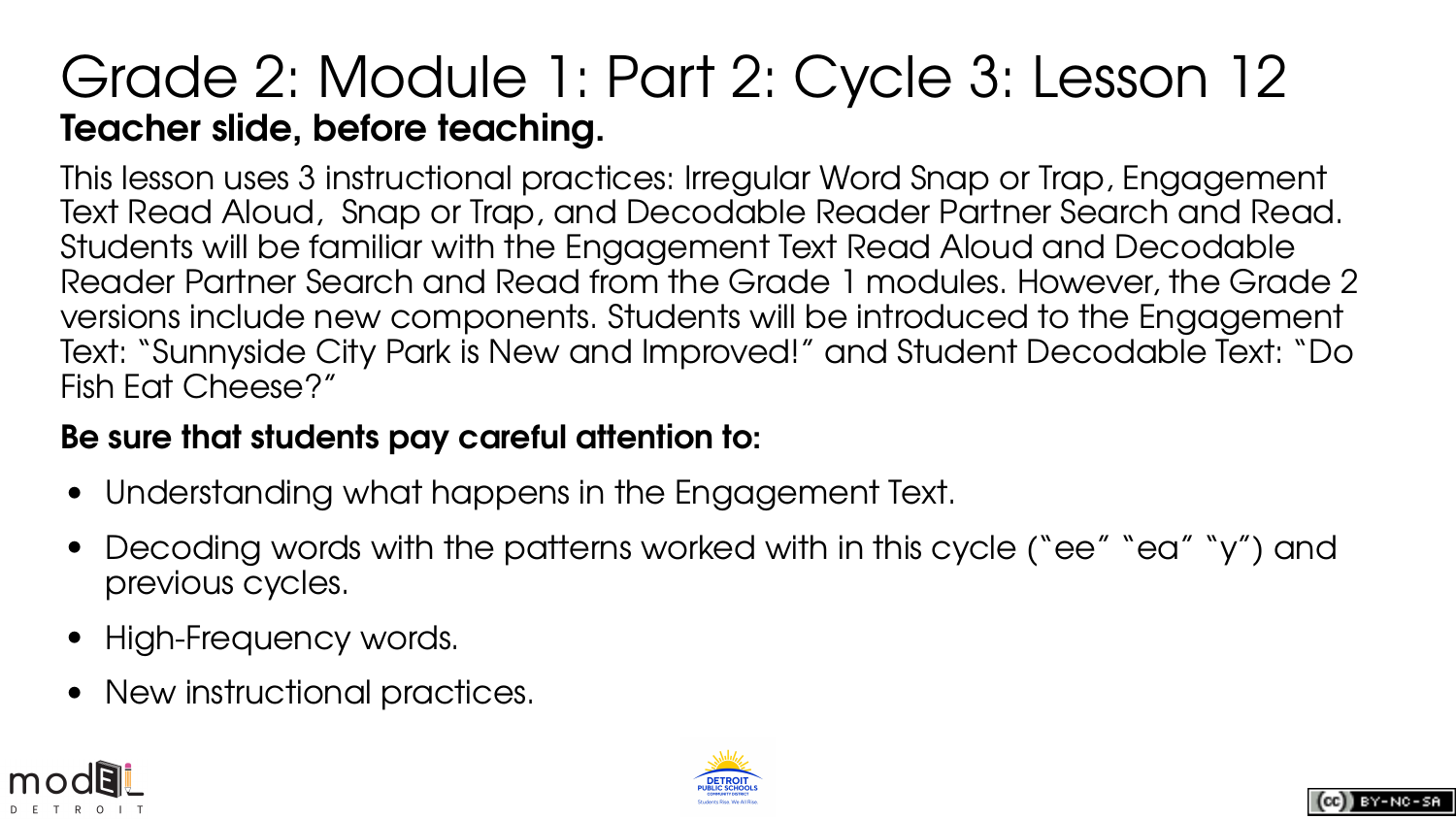

# Grade 2: Module 1: Part 2: Cycle 3: Lesson 12
Teacher slide, before teaching.
This lesson uses 3 instructional practices: Irregular Word Snap or Trap, Engagement Text Read Aloud,  Snap or Trap, and Decodable Reader Partner Search and Read. Students will be familiar with the Engagement Text Read Aloud and Decodable Reader Partner Search and Read from the Grade 1 modules. However, the Grade 2 versions include new components. Students will be introduced to the Engagement Text: “Sunnyside City Park is New and Improved!” and Student Decodable Text: “Do Fish Eat Cheese?”
Be sure that students pay careful attention to:
Understanding what happens in the Engagement Text.
Decoding words with the patterns worked with in this cycle (“ee” “ea” “y”) and previous cycles.
High-Frequency words.
New instructional practices.